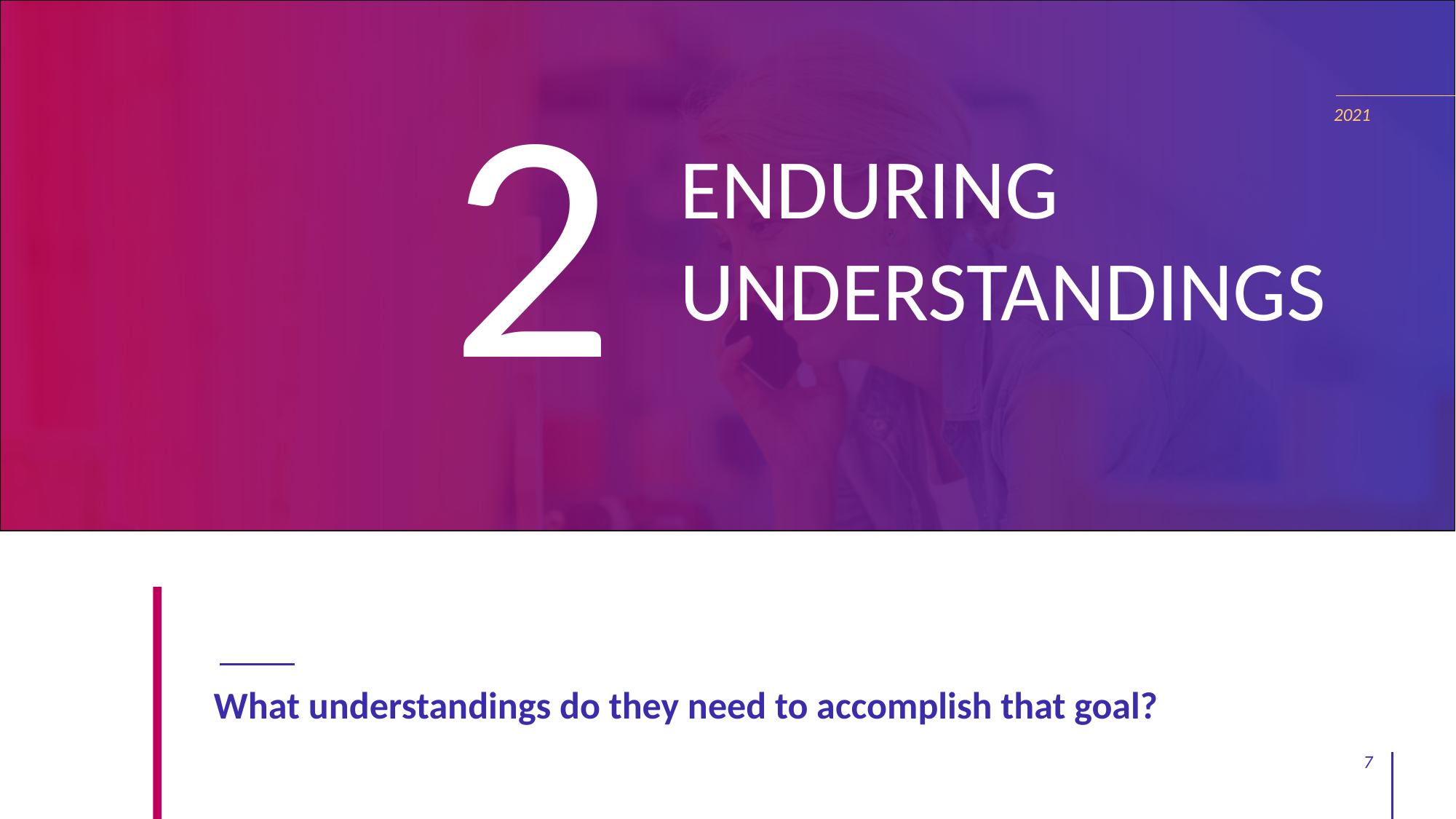

2
2021
ENDURING UNDERSTANDINGS
#
What understandings do they need to accomplish that goal?

7